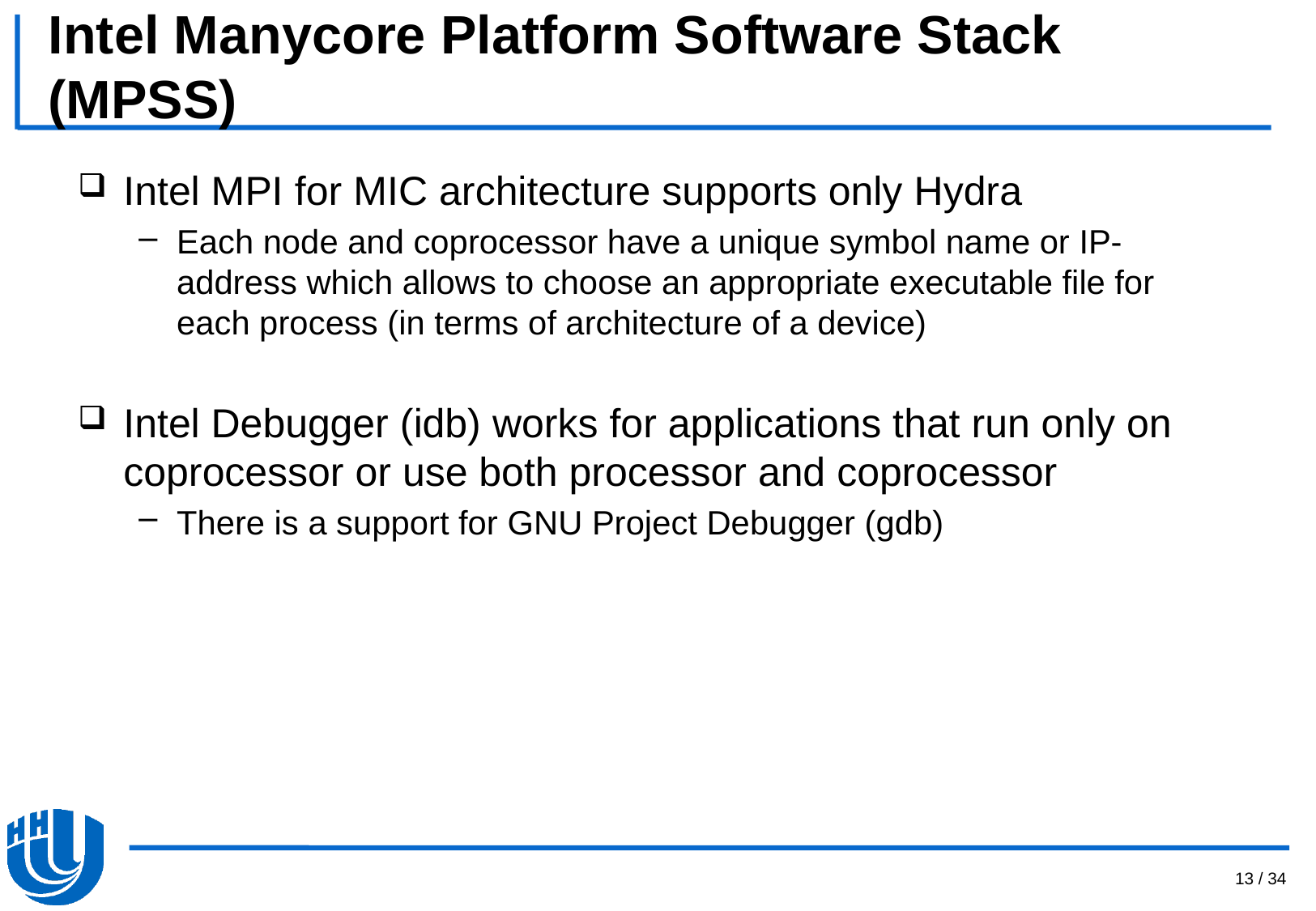

# Intel Manycore Platform Software Stack (MPSS)
Intel MPI for MIC architecture supports only Hydra
Each node and coprocessor have a unique symbol name or IP-address which allows to choose an appropriate executable file for each process (in terms of architecture of a device)

Intel Debugger (idb) works for applications that run only on coprocessor or use both processor and coprocessor
There is a support for GNU Project Debugger (gdb)

13